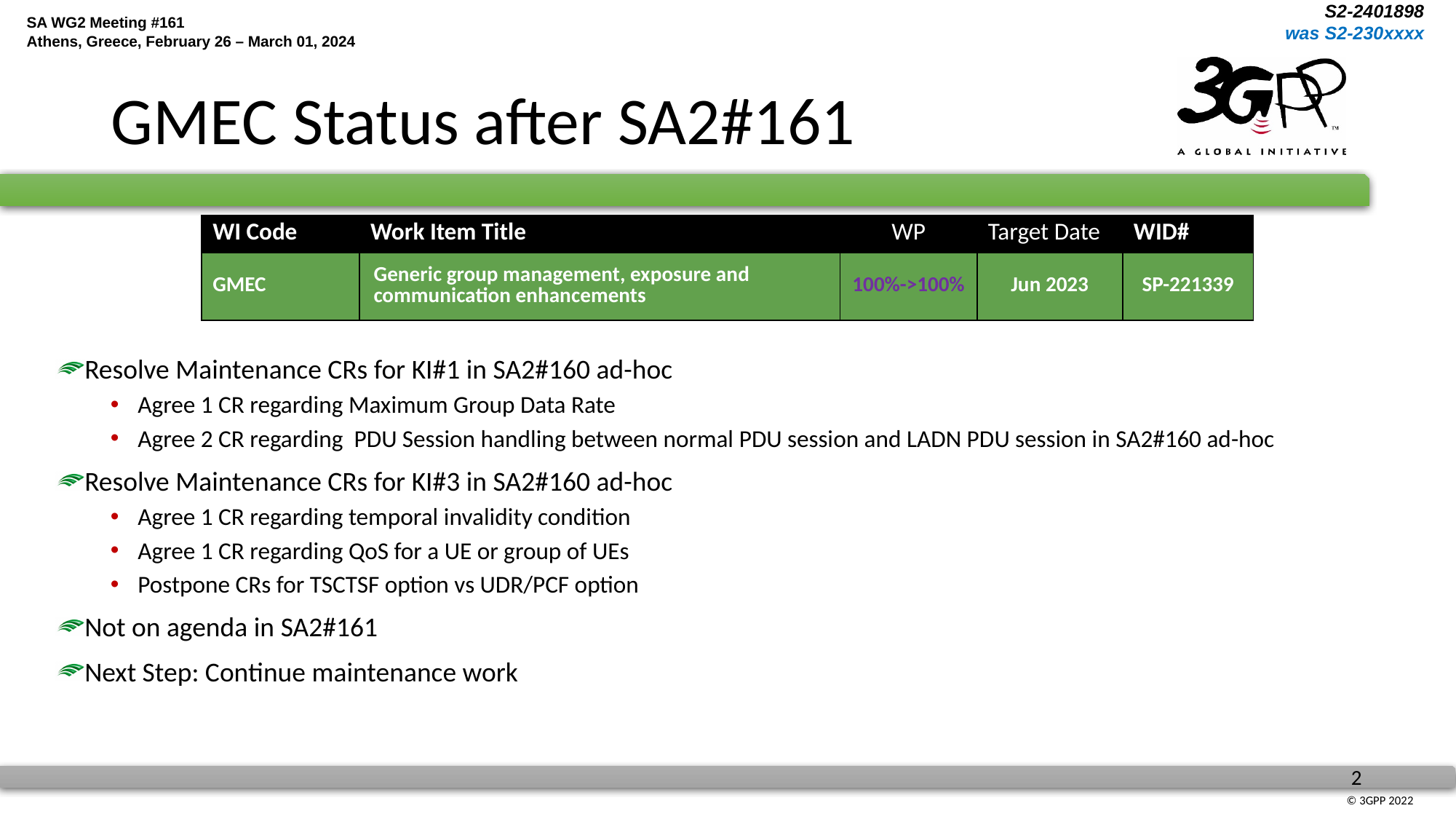

# GMEC Status after SA2#161
| WI Code | Work Item Title | WP | Target Date | WID# |
| --- | --- | --- | --- | --- |
| GMEC | Generic group management, exposure and communication enhancements | 100%->100% | Jun 2023 | SP-221339 |
Resolve Maintenance CRs for KI#1 in SA2#160 ad-hoc
Agree 1 CR regarding Maximum Group Data Rate
Agree 2 CR regarding  PDU Session handling between normal PDU session and LADN PDU session in SA2#160 ad-hoc
Resolve Maintenance CRs for KI#3 in SA2#160 ad-hoc
Agree 1 CR regarding temporal invalidity condition
Agree 1 CR regarding QoS for a UE or group of UEs
Postpone CRs for TSCTSF option vs UDR/PCF option
Not on agenda in SA2#161
Next Step: Continue maintenance work